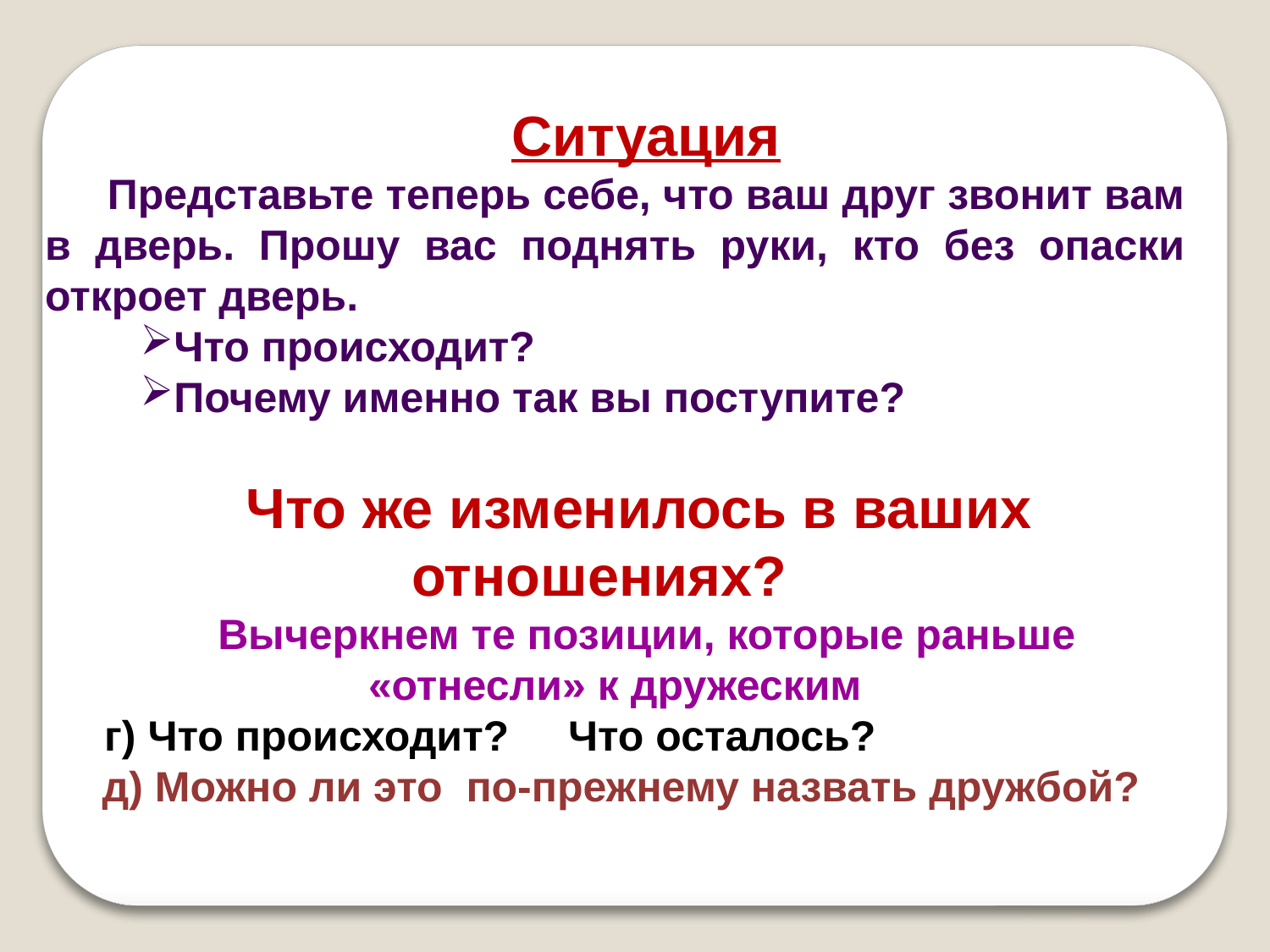

Ситуация
Представьте теперь себе, что ваш друг звонит вам в дверь. Прошу вас поднять руки, кто без опаски откроет дверь.
Что происходит?
Почему именно так вы поступите?

Что же изменилось в ваших  отношениях?
Вычеркнем те позиции, которые раньше «отнесли» к дружеским
     г) Что происходит?     Что осталось?
     д) Можно ли это  по-прежнему назвать дружбой?